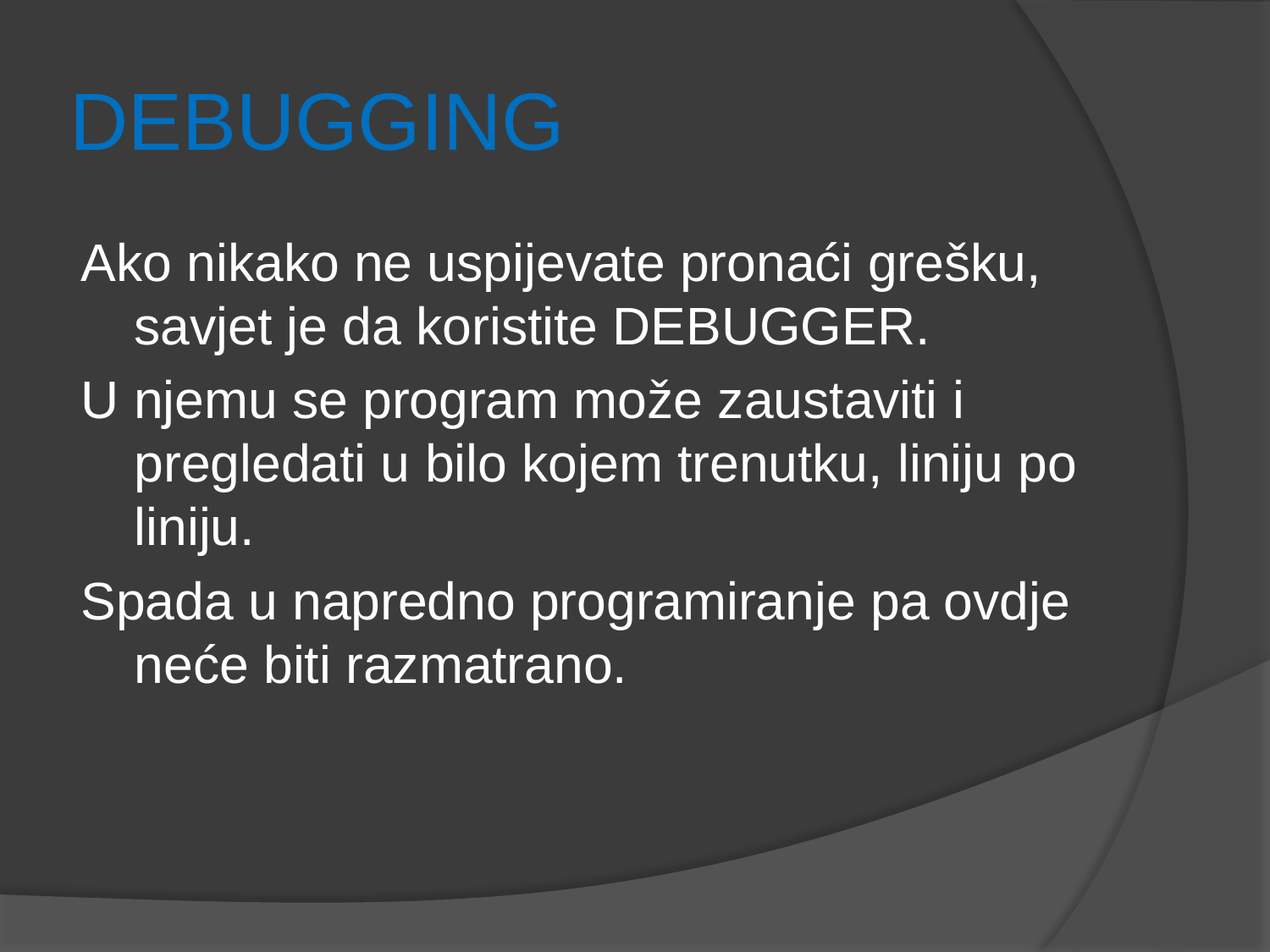

# DEBUGGING
Ako nikako ne uspijevate pronaći grešku, savjet je da koristite DEBUGGER.
U njemu se program može zaustaviti i pregledati u bilo kojem trenutku, liniju po liniju.
Spada u napredno programiranje pa ovdje neće biti razmatrano.